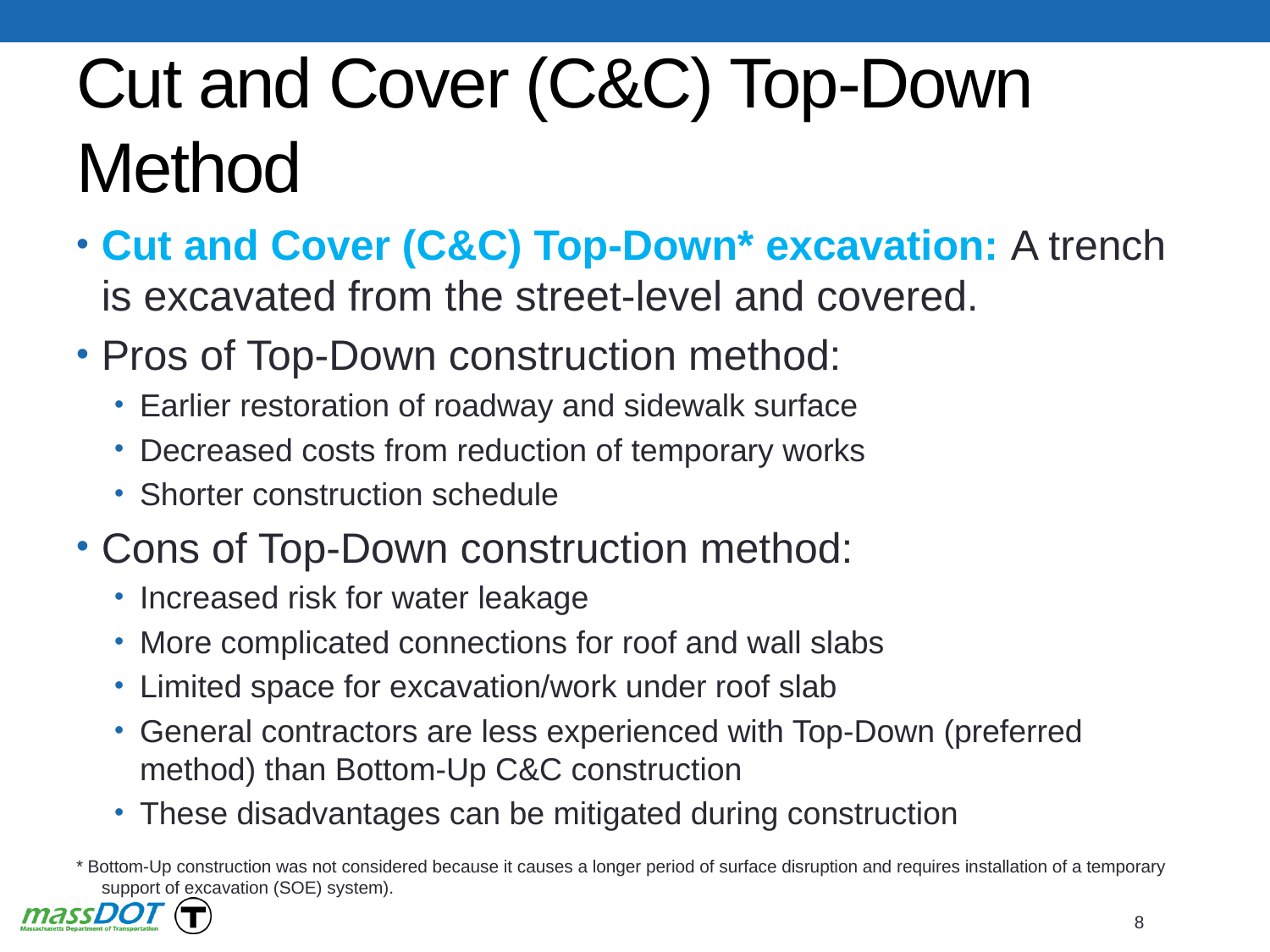

# Cut and Cover (C&C) Top-Down Method
Cut and Cover (C&C) Top-Down* excavation: A trench is excavated from the street-level and covered.
Pros of Top-Down construction method:
Earlier restoration of roadway and sidewalk surface
Decreased costs from reduction of temporary works
Shorter construction schedule
Cons of Top-Down construction method:
Increased risk for water leakage
More complicated connections for roof and wall slabs
Limited space for excavation/work under roof slab
General contractors are less experienced with Top-Down (preferred method) than Bottom-Up C&C construction
These disadvantages can be mitigated during construction

* Bottom-Up construction was not considered because it causes a longer period of surface disruption and requires installation of a temporary support of excavation (SOE) system).
8